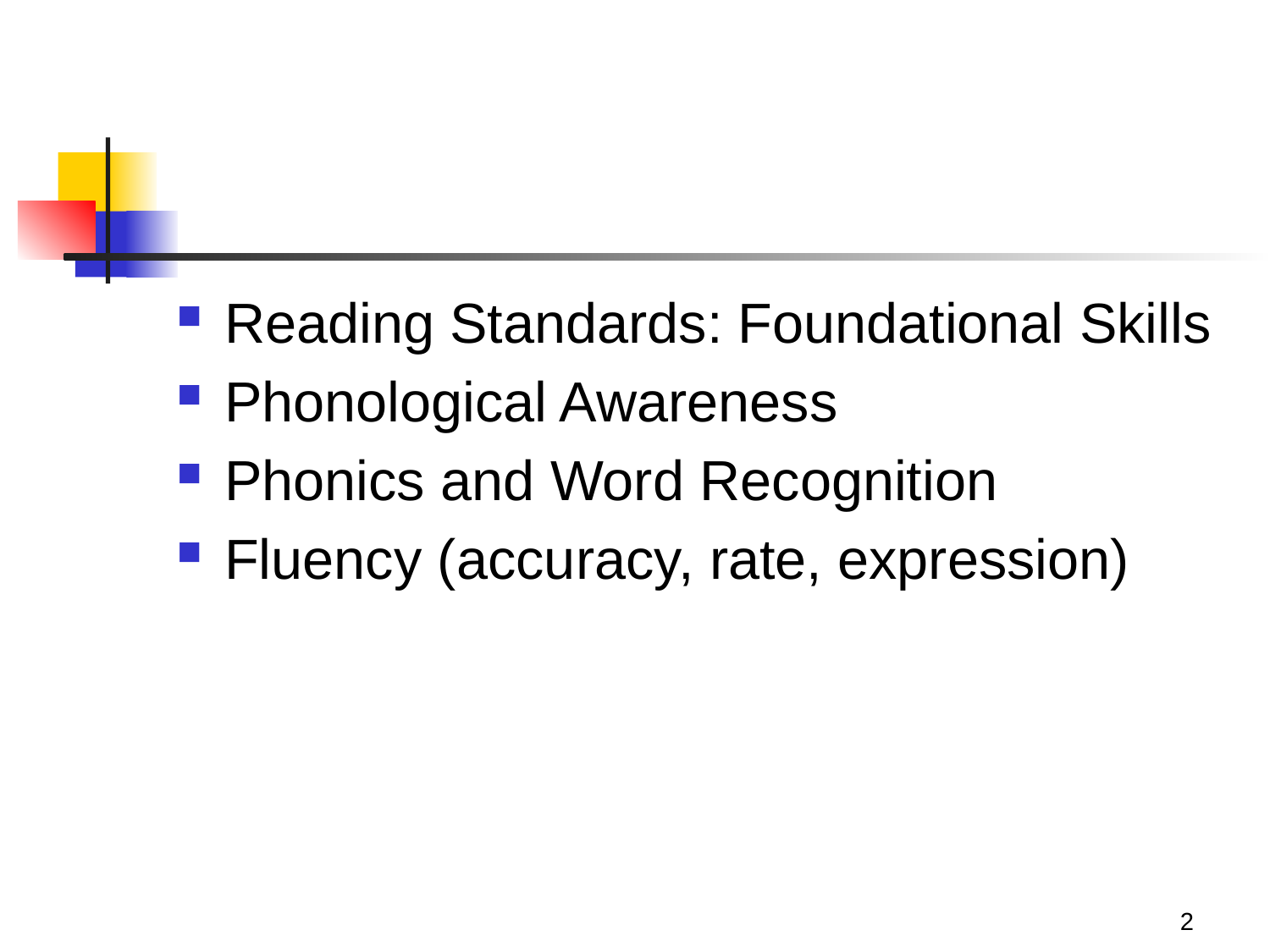

#
Reading Standards: Foundational Skills
Phonological Awareness
Phonics and Word Recognition
Fluency (accuracy, rate, expression)
2